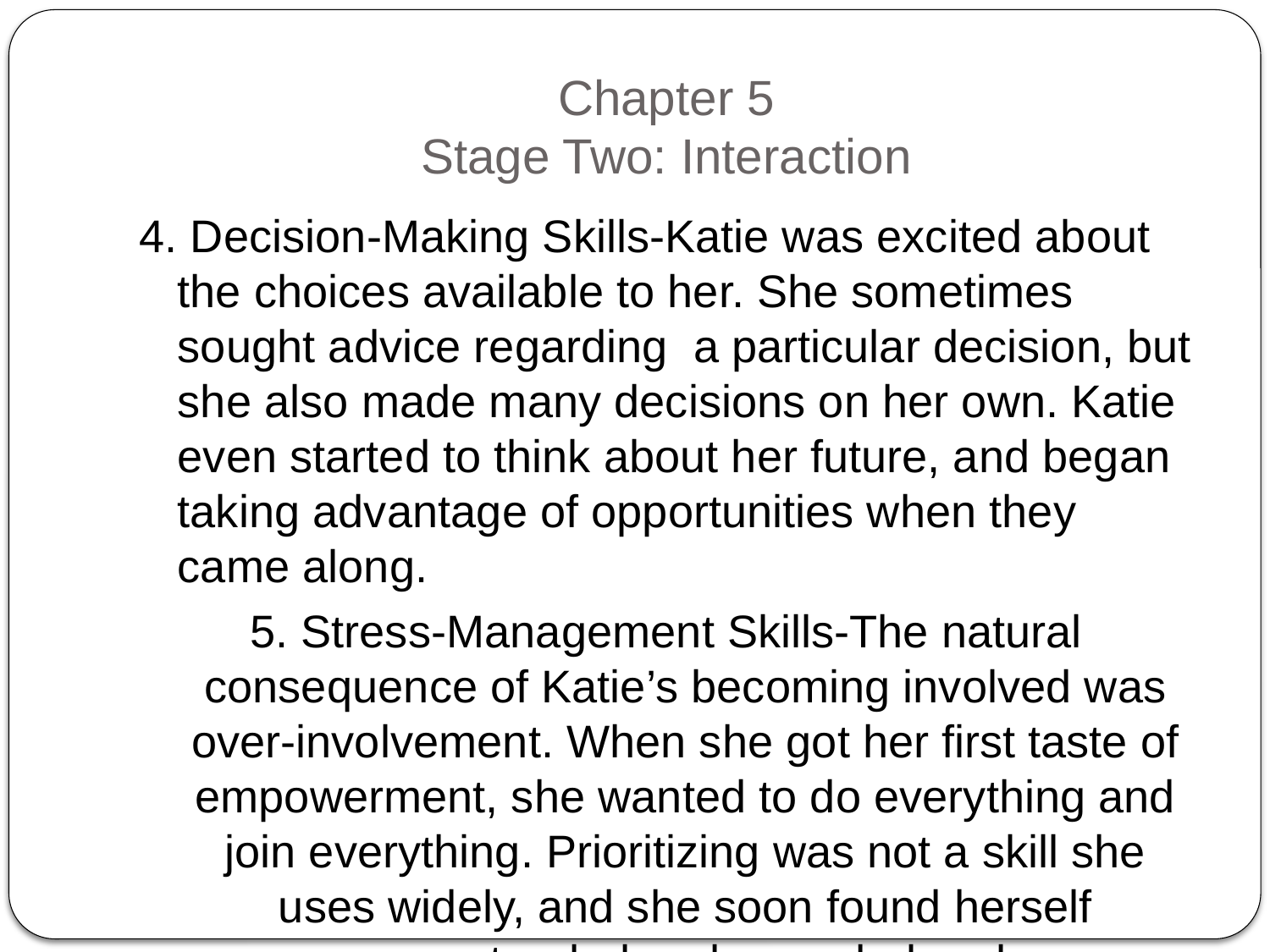

# Chapter 5 Stage Two: Interaction
4. Decision-Making Skills-Katie was excited about the choices available to her. She sometimes sought advice regarding  a particular decision, but she also made many decisions on her own. Katie even started to think about her future, and began taking advantage of opportunities when they came along.
5. Stress-Management Skills-The natural consequence of Katie’s becoming involved was over-involvement. When she got her first taste of empowerment, she wanted to do everything and join everything. Prioritizing was not a skill she uses widely, and she soon found herself overextended and overwhelmed.